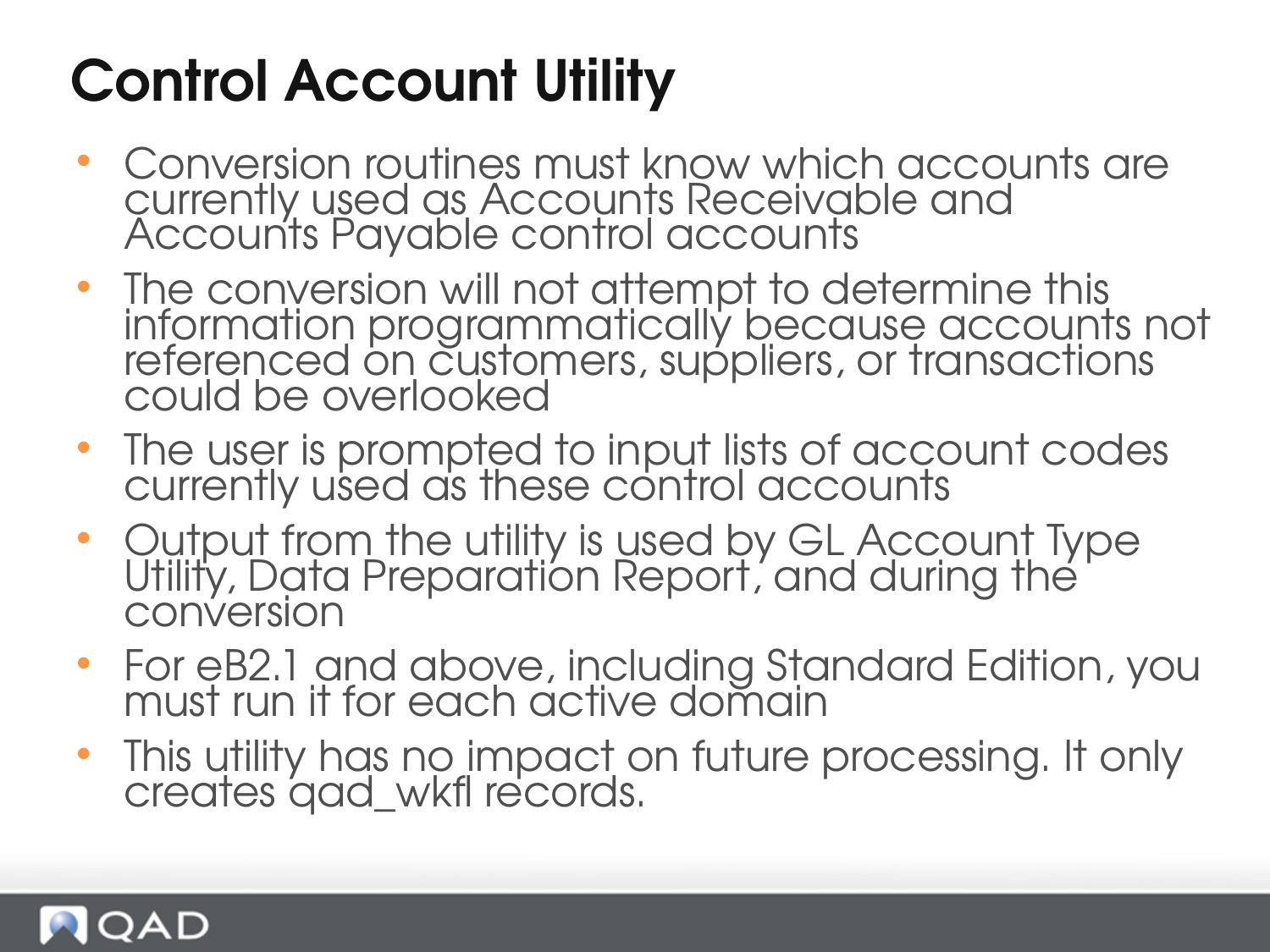

Control Account Utility
Conversion routines must know which accounts are currently used as Accounts Receivable and Accounts Payable control accounts
The conversion will not attempt to determine this information programmatically because accounts not referenced on customers, suppliers, or transactions could be overlooked
The user is prompted to input lists of account codes currently used as these control accounts
Output from the utility is used by GL Account Type Utility, Data Preparation Report, and during the conversion
For eB2.1 and above, including Standard Edition, you must run it for each active domain
This utility has no impact on future processing. It only creates qad_wkfl records.